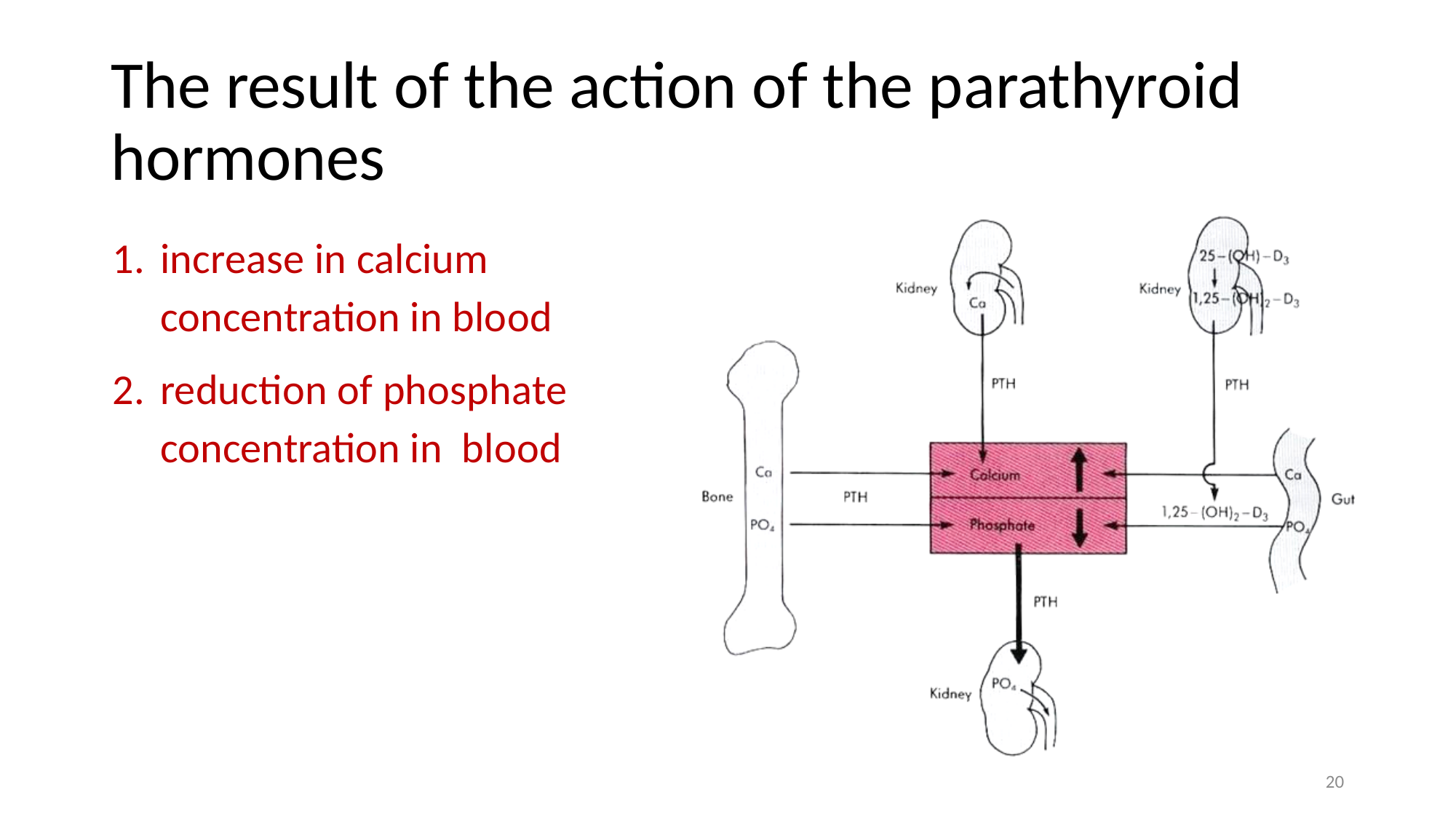

# The result of the action of the parathyroid hormones

increase in calcium concentration in blood
reduction of phosphate concentration in  blood

20